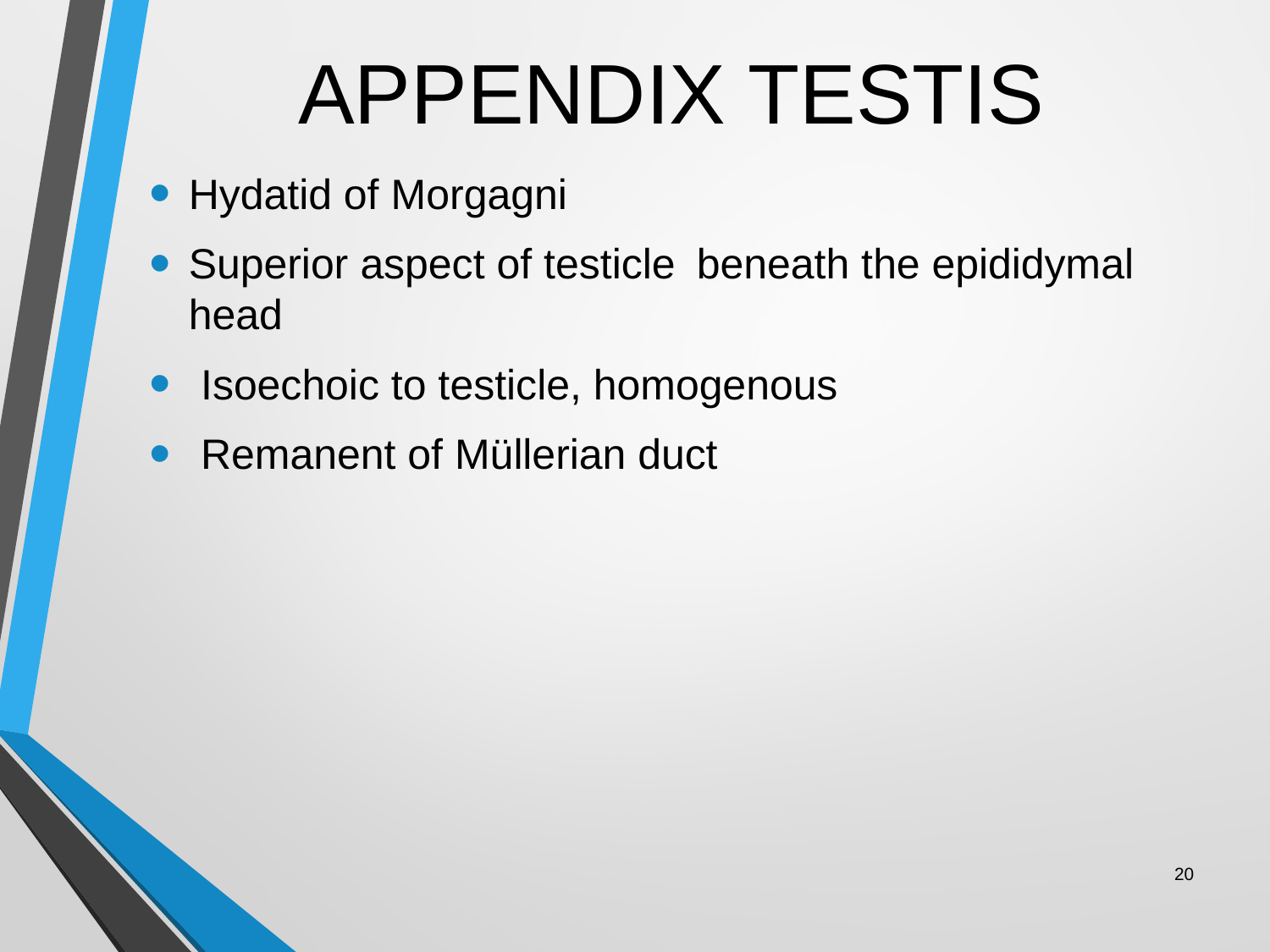

Hydatid of Morgagni
Superior aspect of testicle 	beneath the epididymal head
 Isoechoic to testicle, homogenous
 Remanent of Müllerian duct
# APPENDIX TESTIS
20